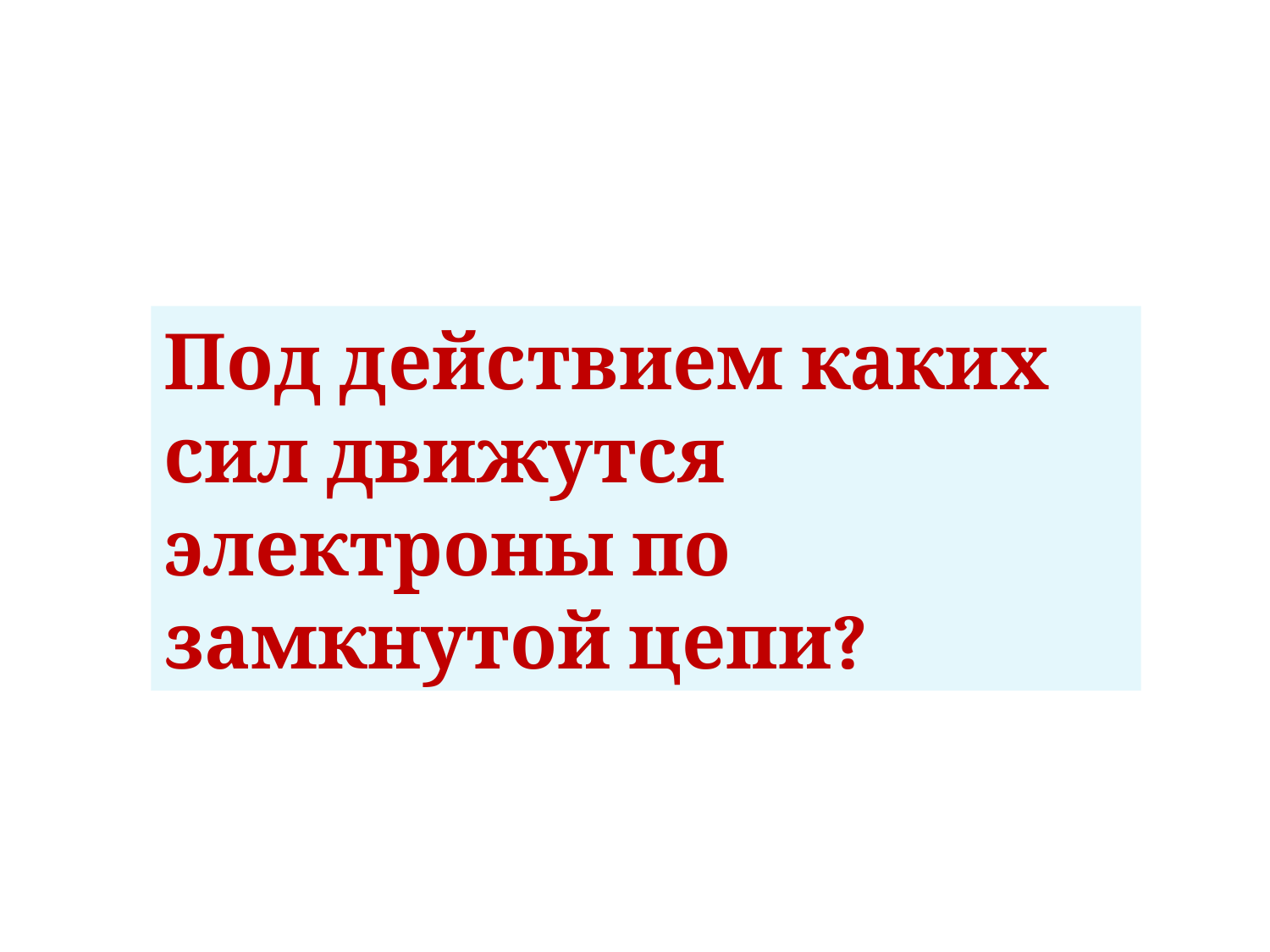

Под действием каких сил движутся электроны по замкнутой цепи?